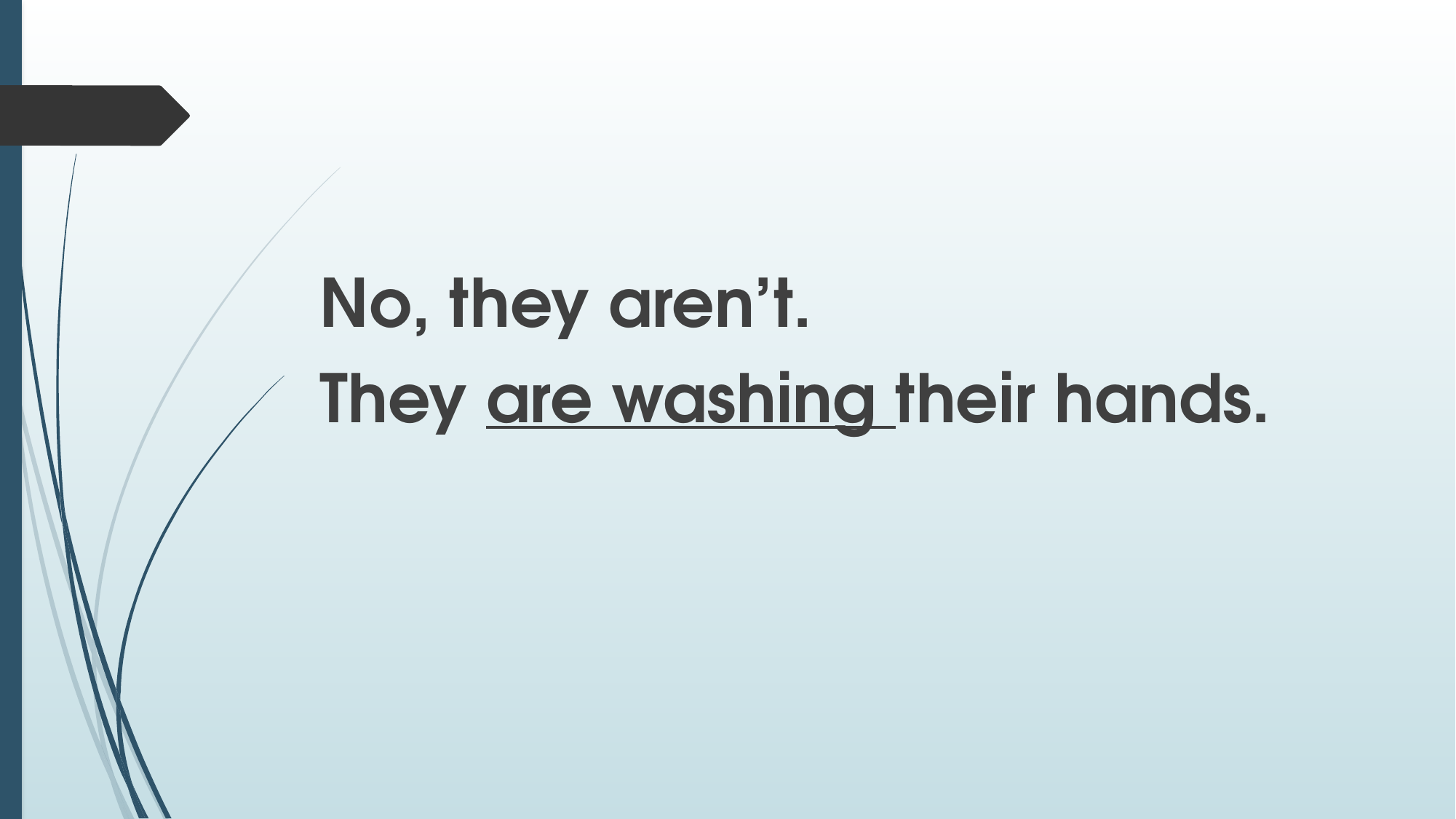

#
No, they aren’t.
They are washing their hands.